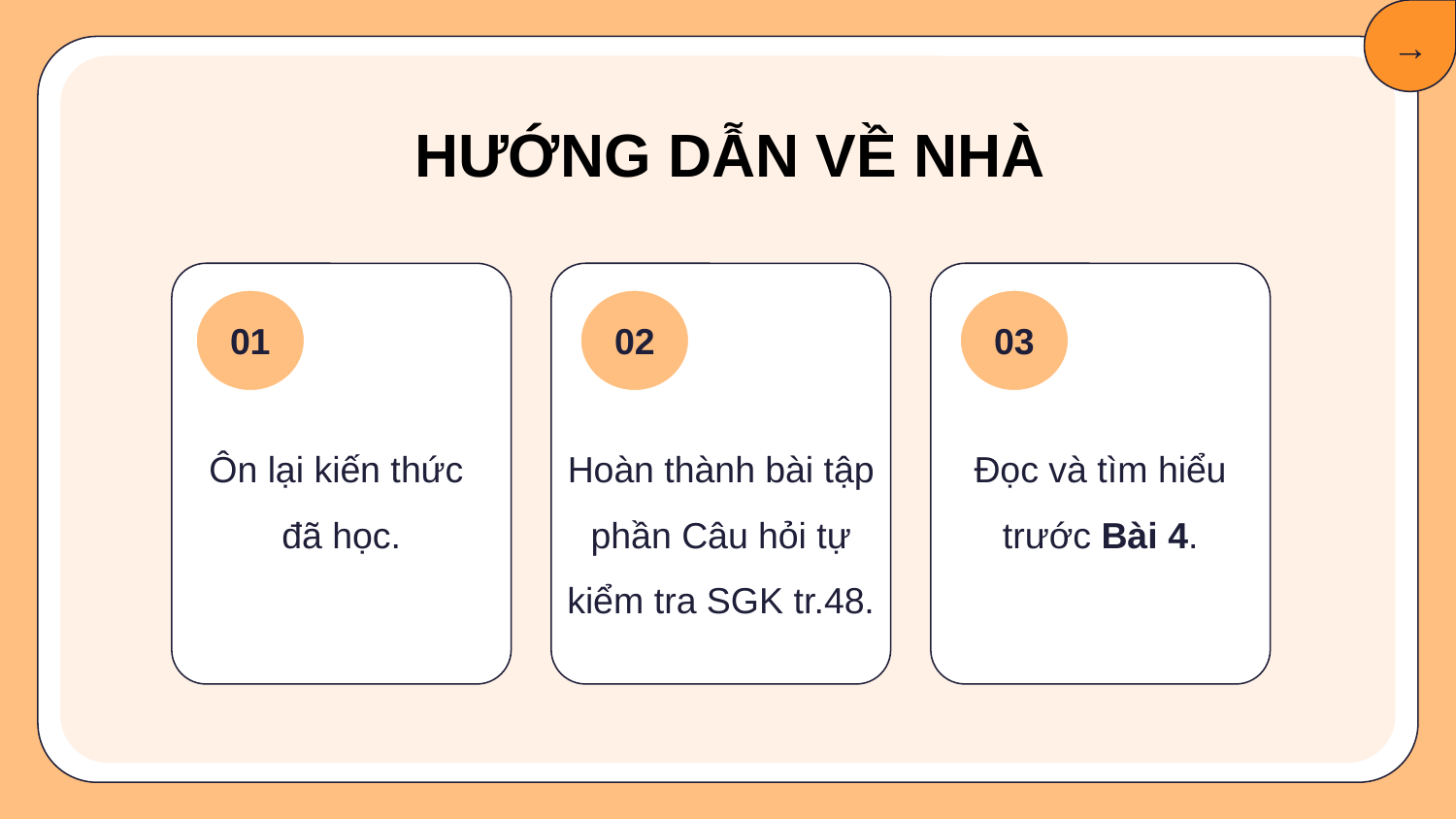

→
HƯỚNG DẪN VỀ NHÀ

01
Ôn lại kiến thức
đã học.

02
Hoàn thành bài tập phần Câu hỏi tự kiểm tra SGK tr.48.

03
Đọc và tìm hiểu trước Bài 4.